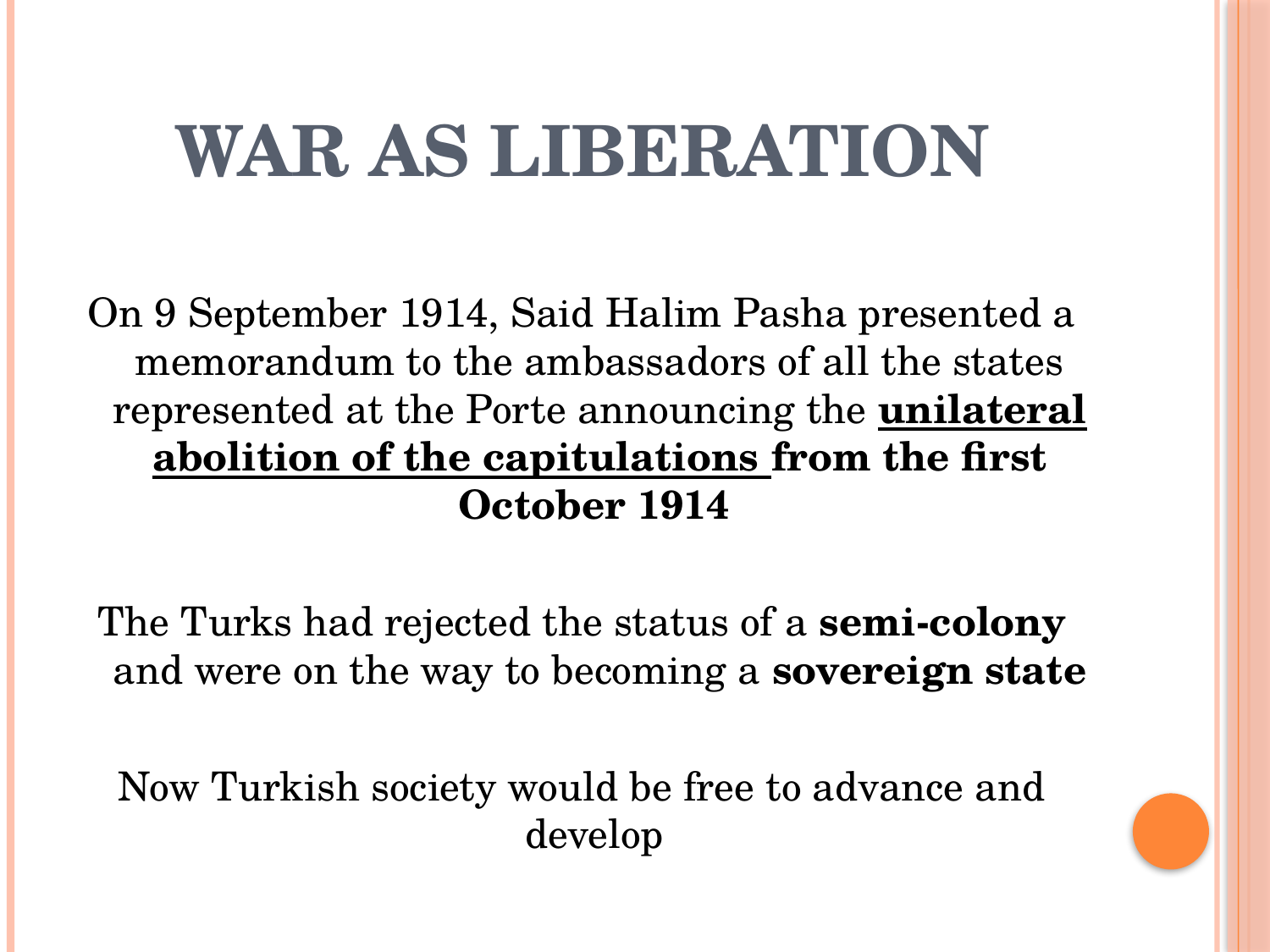

# War as liberation

On 9 September 1914, Said Halim Pasha presented a memorandum to the ambassadors of all the states represented at the Porte announcing the unilateral abolition of the capitulations from the first October 1914

The Turks had rejected the status of a semi-colony and were on the way to becoming a sovereign state

Now Turkish society would be free to advance and develop